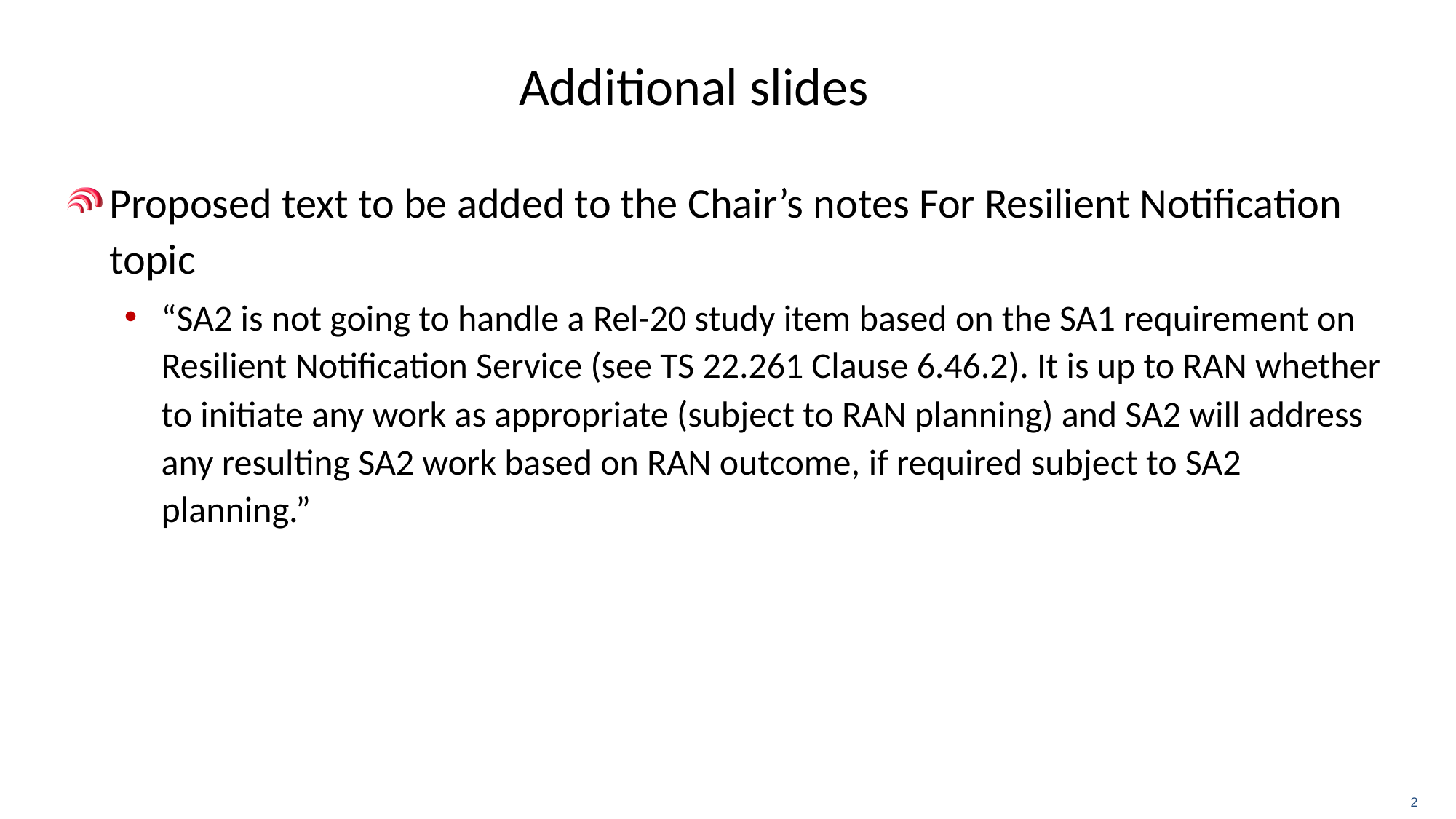

# Additional slides
Proposed text to be added to the Chair’s notes For Resilient Notification topic
“SA2 is not going to handle a Rel-20 study item based on the SA1 requirement on Resilient Notification Service (see TS 22.261 Clause 6.46.2). It is up to RAN whether to initiate any work as appropriate (subject to RAN planning) and SA2 will address any resulting SA2 work based on RAN outcome, if required subject to SA2 planning.”